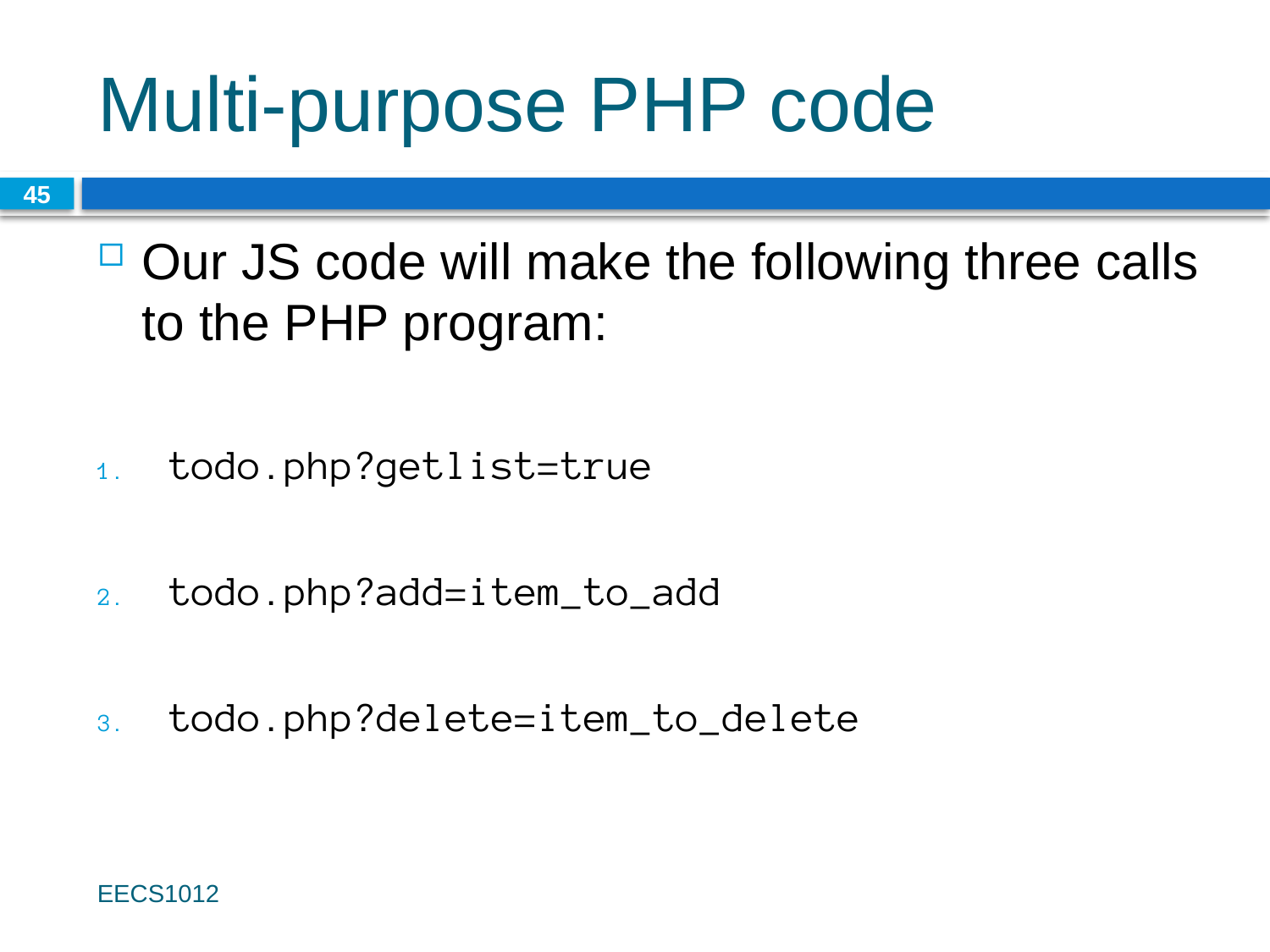

# Multi-purpose PHP code
45
Our JS code will make the following three calls to the PHP program:

todo.php?getlist=true

todo.php?add=item_to_add

todo.php?delete=item_to_delete
EECS1012